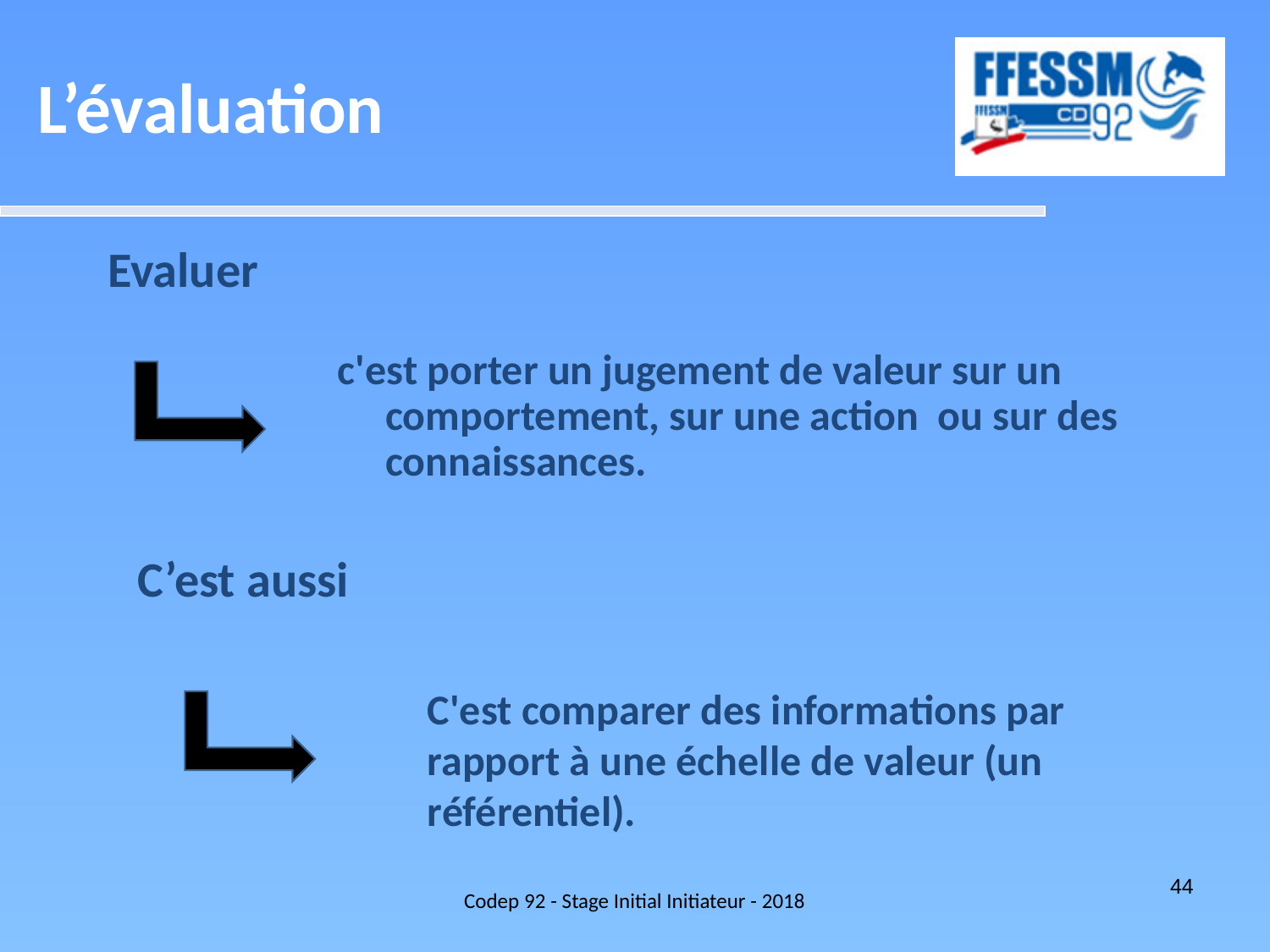

L’évaluation
Evaluer

c'est porter un jugement de valeur sur un comportement, sur une action  ou sur des connaissances.
C’est aussi

C'est comparer des informations par rapport à une échelle de valeur (un référentiel).

Codep 92 - Stage Initial Initiateur - 2018
44